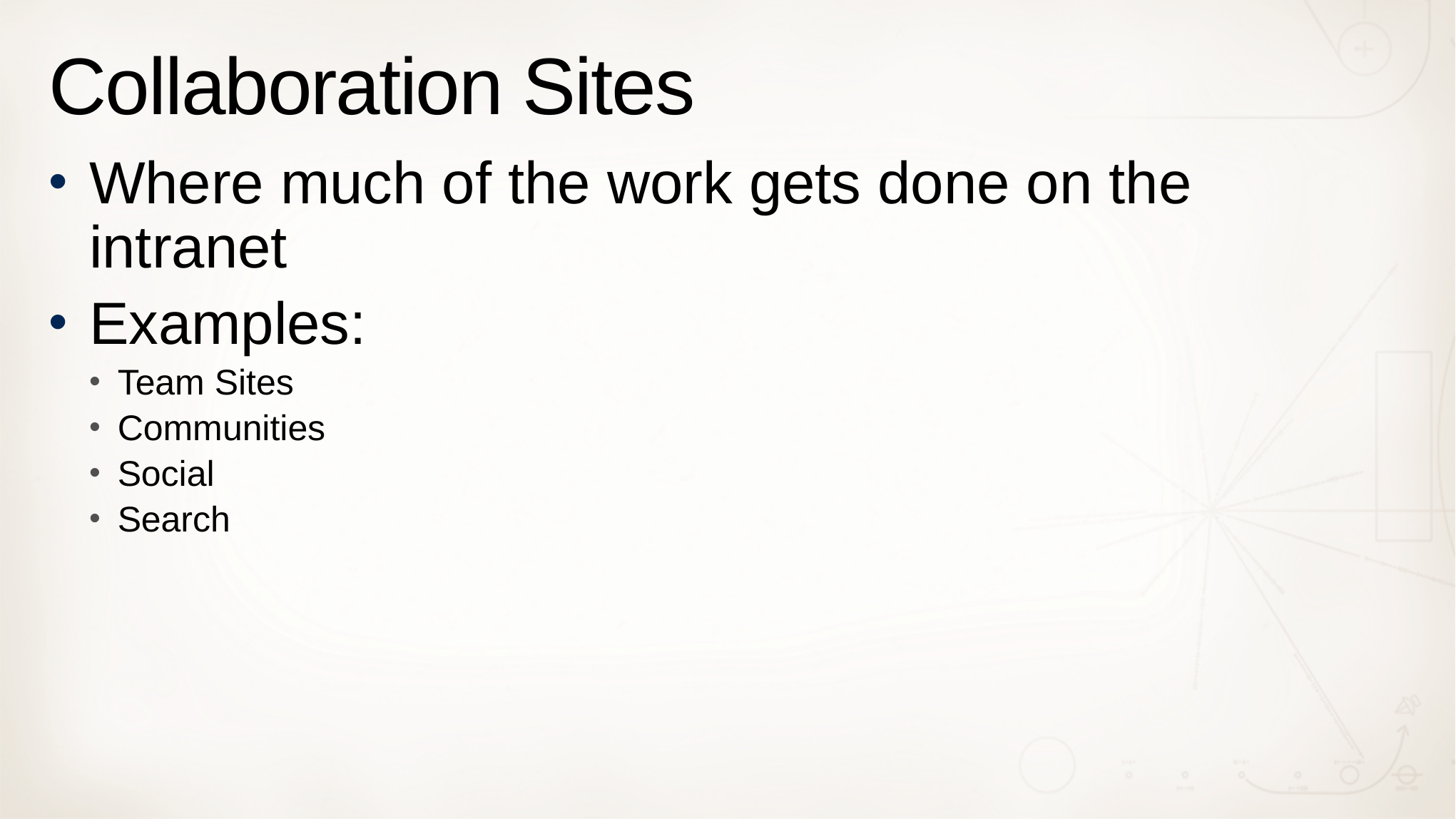

# Collaboration Sites
Where much of the work gets done on the intranet
Examples:
Team Sites
Communities
Social
Search